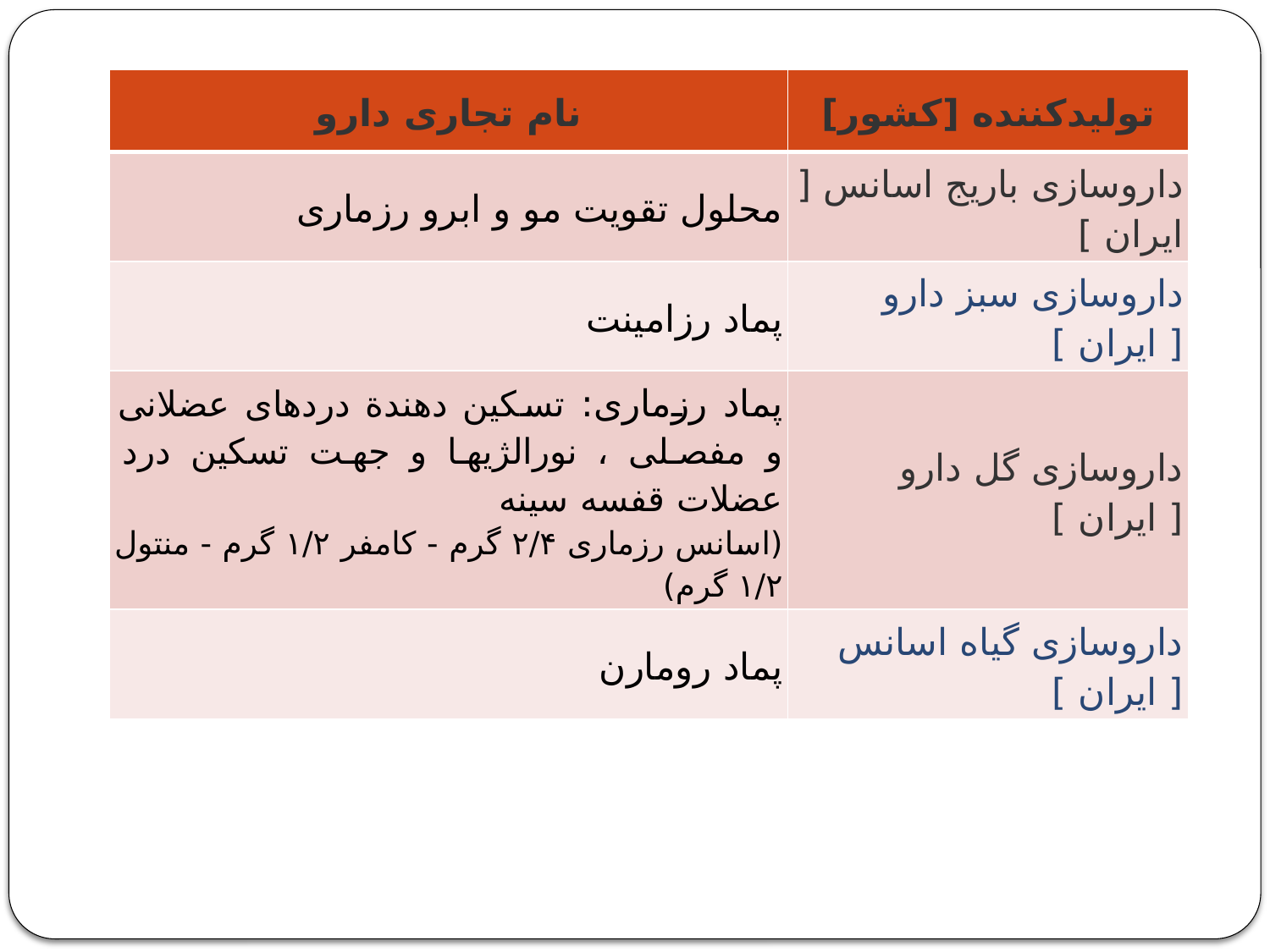

#
| نام تجاری دارو | تولیدکننده [کشور] |
| --- | --- |
| محلول تقویت مو و ابرو رزماری | داروسازی باریج اسانس [ ایران ] |
| پماد رزامينت | داروسازی سبز دارو [ ایران ] |
| پماد رزماری: تسکين دهندة دردهای عضلانی و مفصلی ، نورالژيها و جهت تسکين درد عضلات قفسه سينه (اسانس رزماری ۲/۴ گرم - کامفر ۱/۲ گرم - منتول ۱/۲ گرم) | داروسازی گل دارو [ ایران ] |
| پماد رومارن | داروسازی گیاه اسانس [ ایران ] |